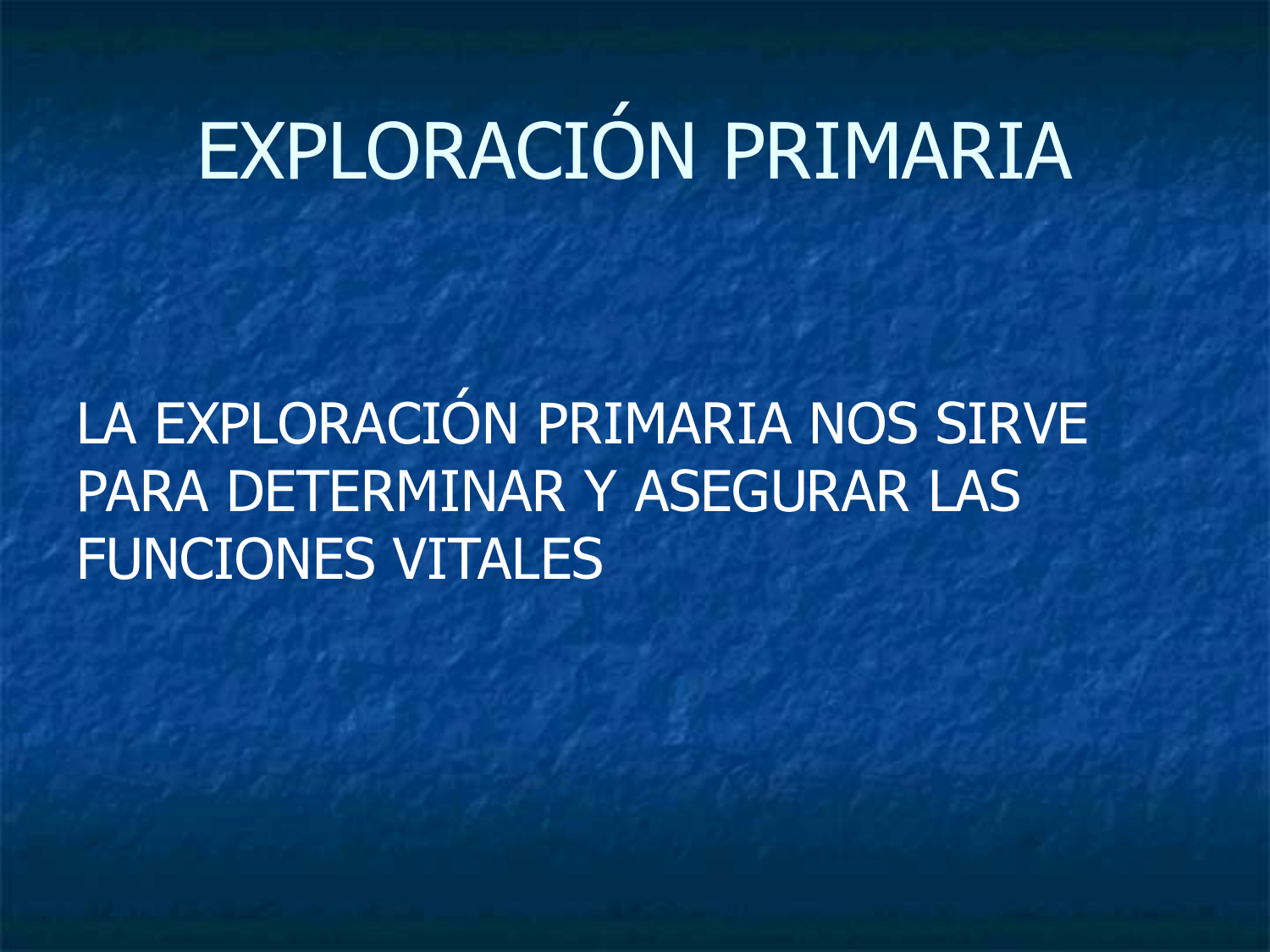

# EXPLORACIÓN PRIMARIA
LA EXPLORACIÓN PRIMARIA NOS SIRVE PARA DETERMINAR Y ASEGURAR LAS FUNCIONES VITALES